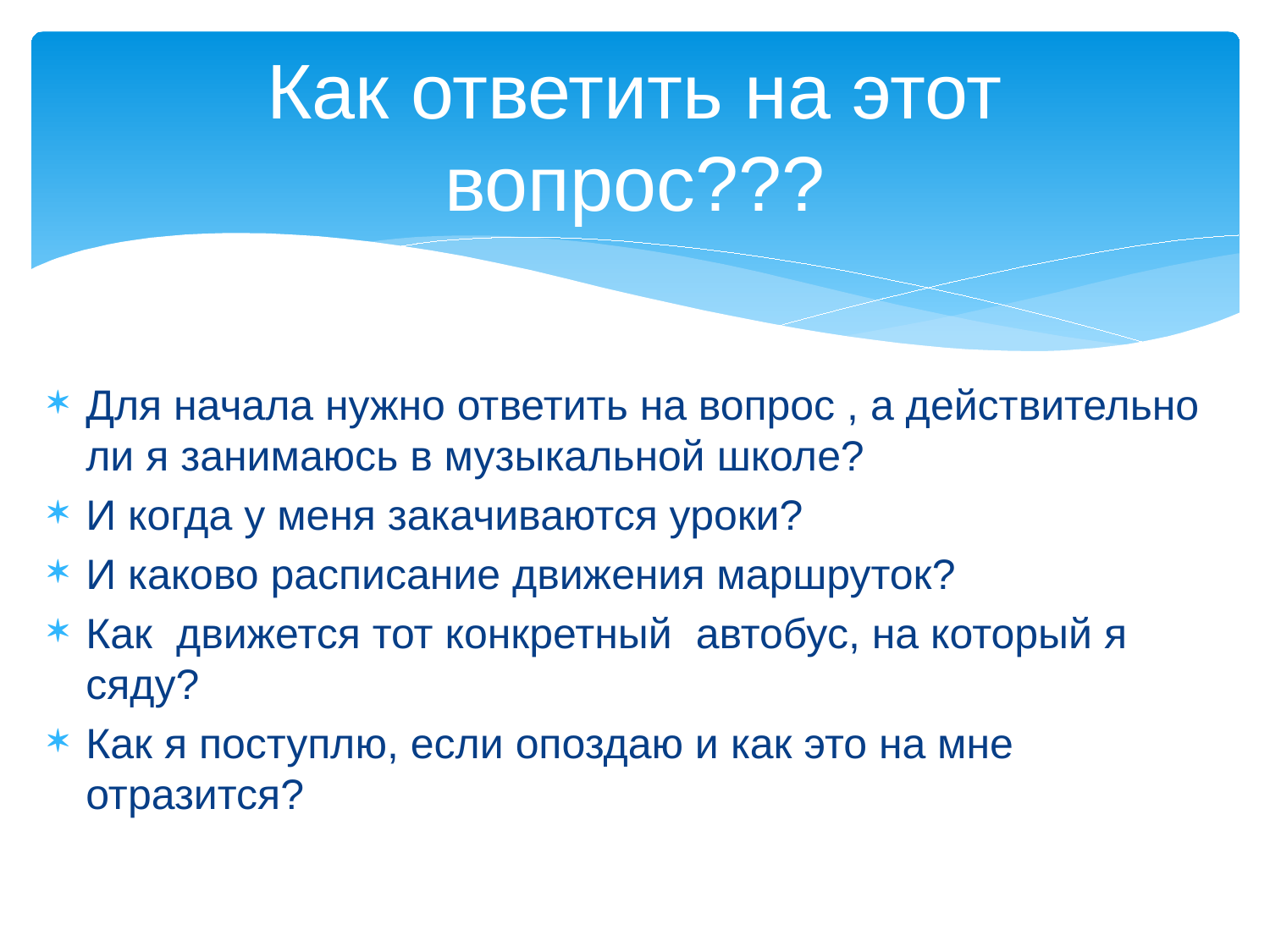

# Как ответить на этот вопрос???
Для начала нужно ответить на вопрос , а действительно ли я занимаюсь в музыкальной школе?
И когда у меня закачиваются уроки?
И каково расписание движения маршруток?
Как  движется тот конкретный  автобус, на который я сяду?
Как я поступлю, если опоздаю и как это на мне отразится?